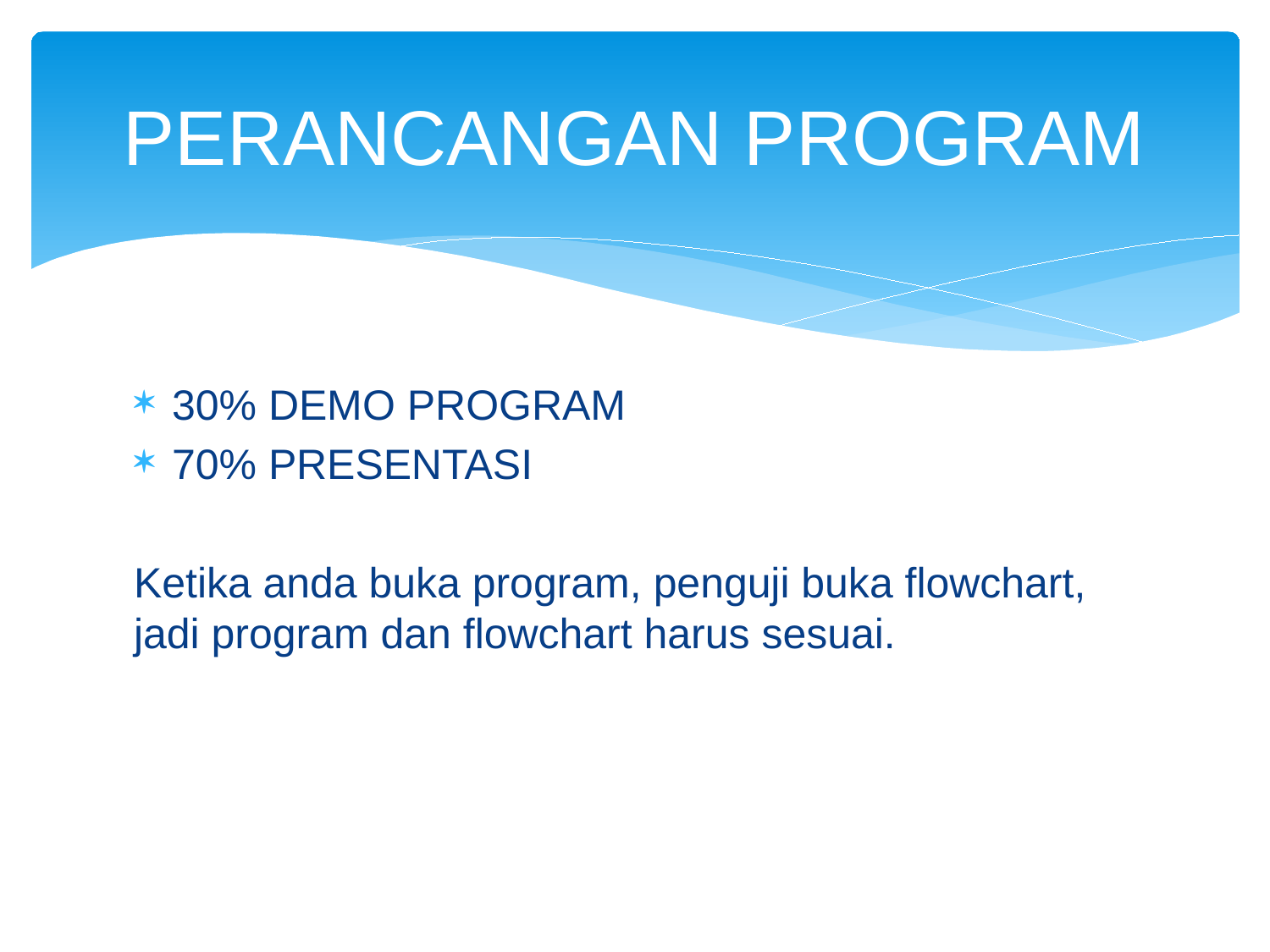

# PERANCANGAN PROGRAM
30% DEMO PROGRAM
70% PRESENTASI

Ketika anda buka program, penguji buka flowchart, jadi program dan flowchart harus sesuai.